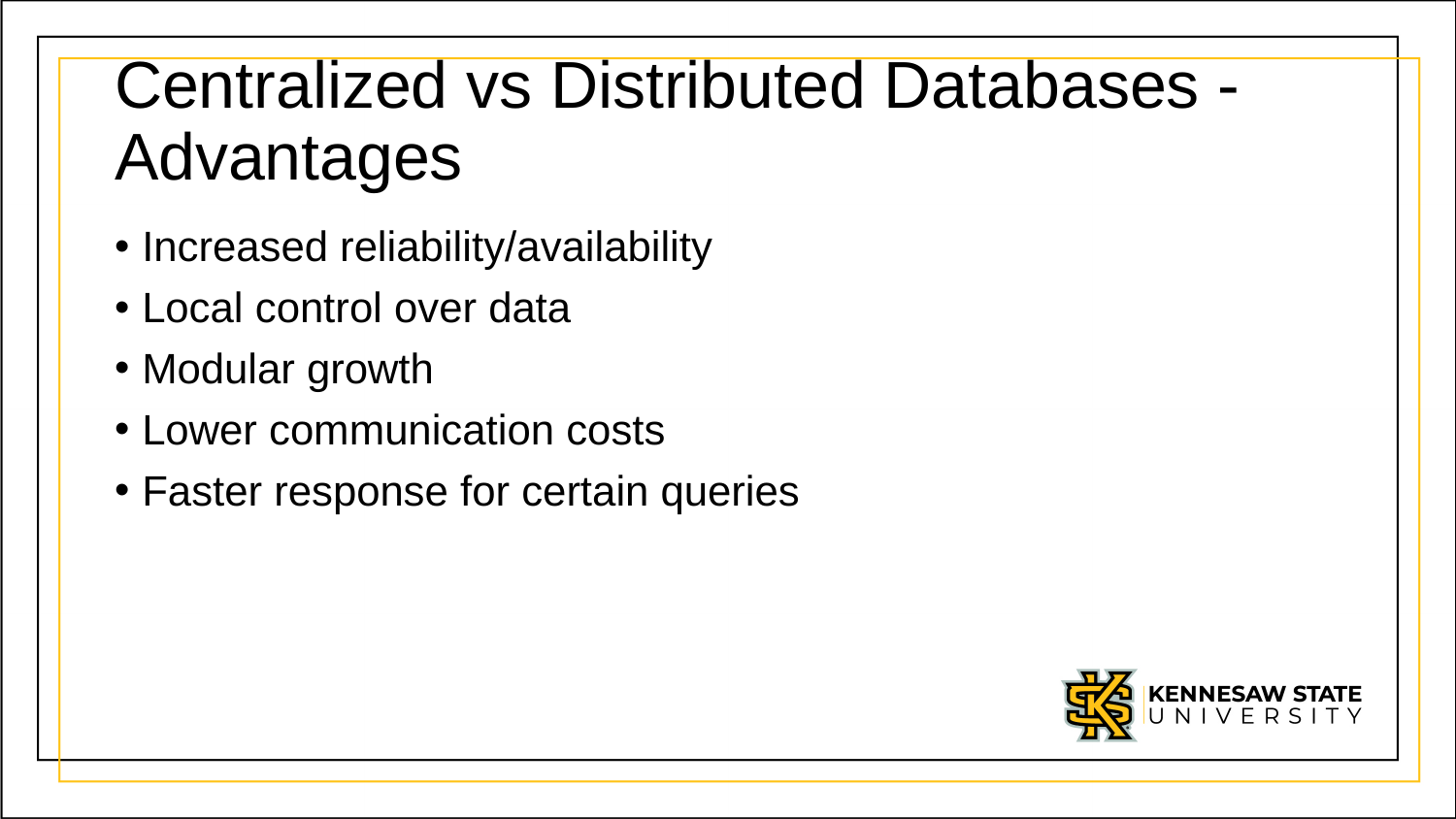

# Centralized vs Distributed Databases - Advantages
Increased reliability/availability
Local control over data
Modular growth
Lower communication costs
Faster response for certain queries